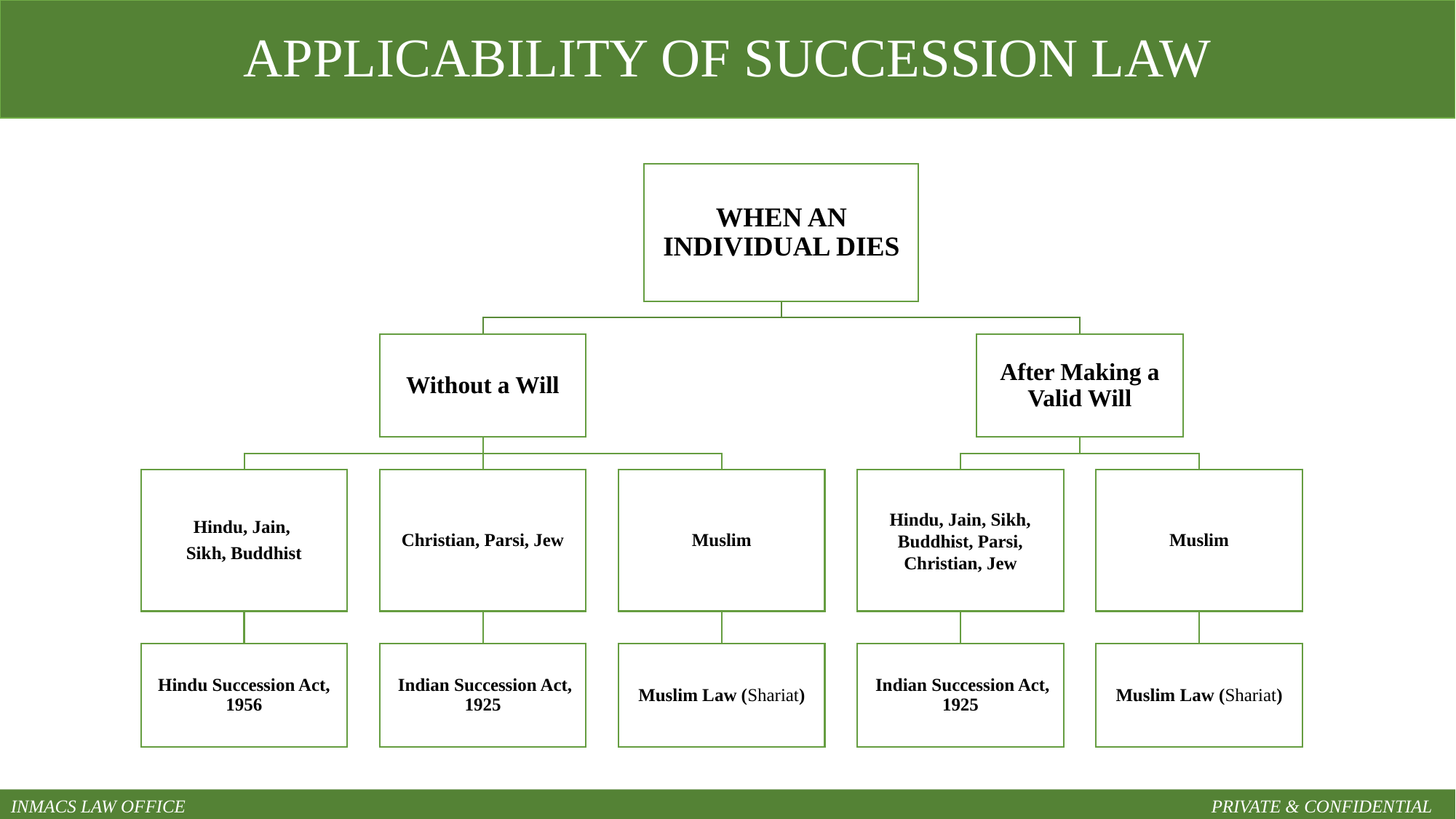

APPLICABILITY OF SUCCESSION LAW
#
When an Individual Dies
Without a Will
Hindu, Jain,
Sikh, Buddhist
Hindu Succession Act, 1956
Christian, Parsi, Jew
 Indian Succession Act, 1925
Muslim
Muslim Law (Shariat)
After Making a Valid Will
 Hindu, Jain, Sikh,  Buddhist, Parsi, Christian, Jew
 Indian Succession Act, 1925
Muslim
Muslim Law (Shariat)
INMACS LAW OFFICE										PRIVATE & CONFIDENTIAL